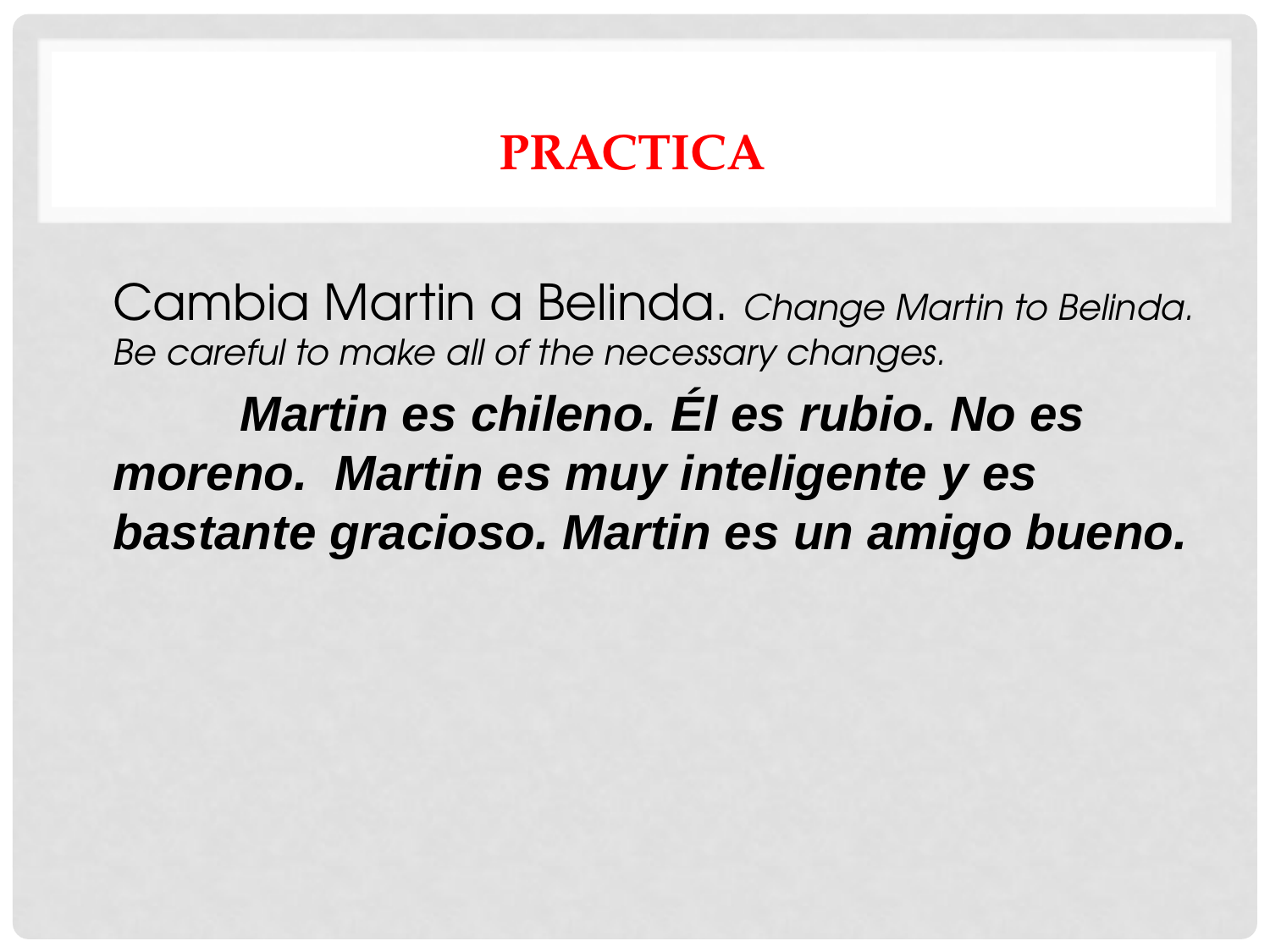

Practica
Cambia Martin a Belinda. Change Martin to Belinda. Be careful to make all of the necessary changes.
	Martin es chileno. Él es rubio. No es moreno.  Martin es muy inteligente y es bastante gracioso. Martin es un amigo bueno.